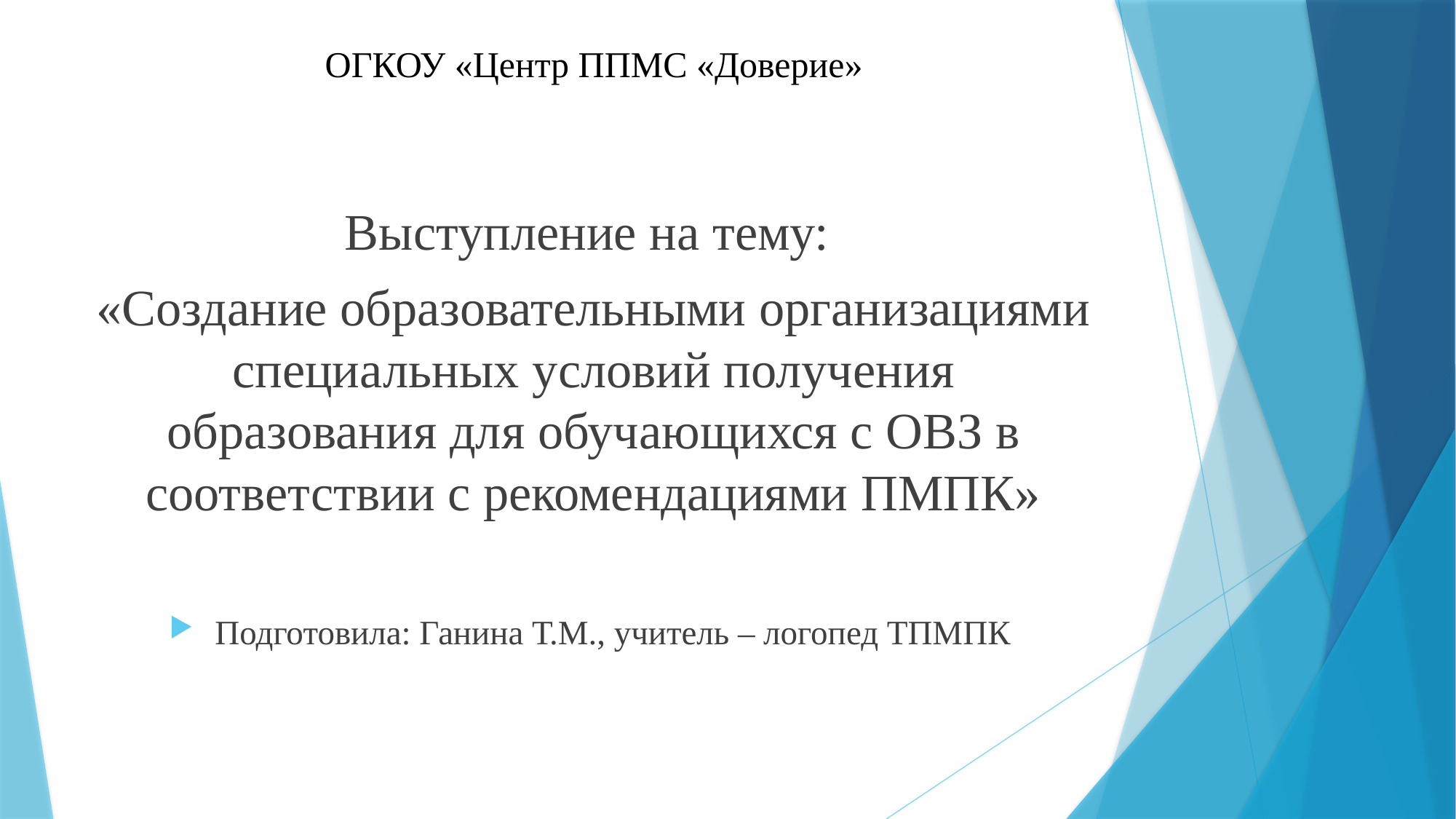

# ОГКОУ «Центр ППМС «Доверие»
Выступление на тему:
«Создание образовательными организациями специальных условий получения образования для обучающихся с ОВЗ в соответствии с рекомендациями ПМПК»

Подготовила: Ганина Т.М., учитель – логопед ТПМПК